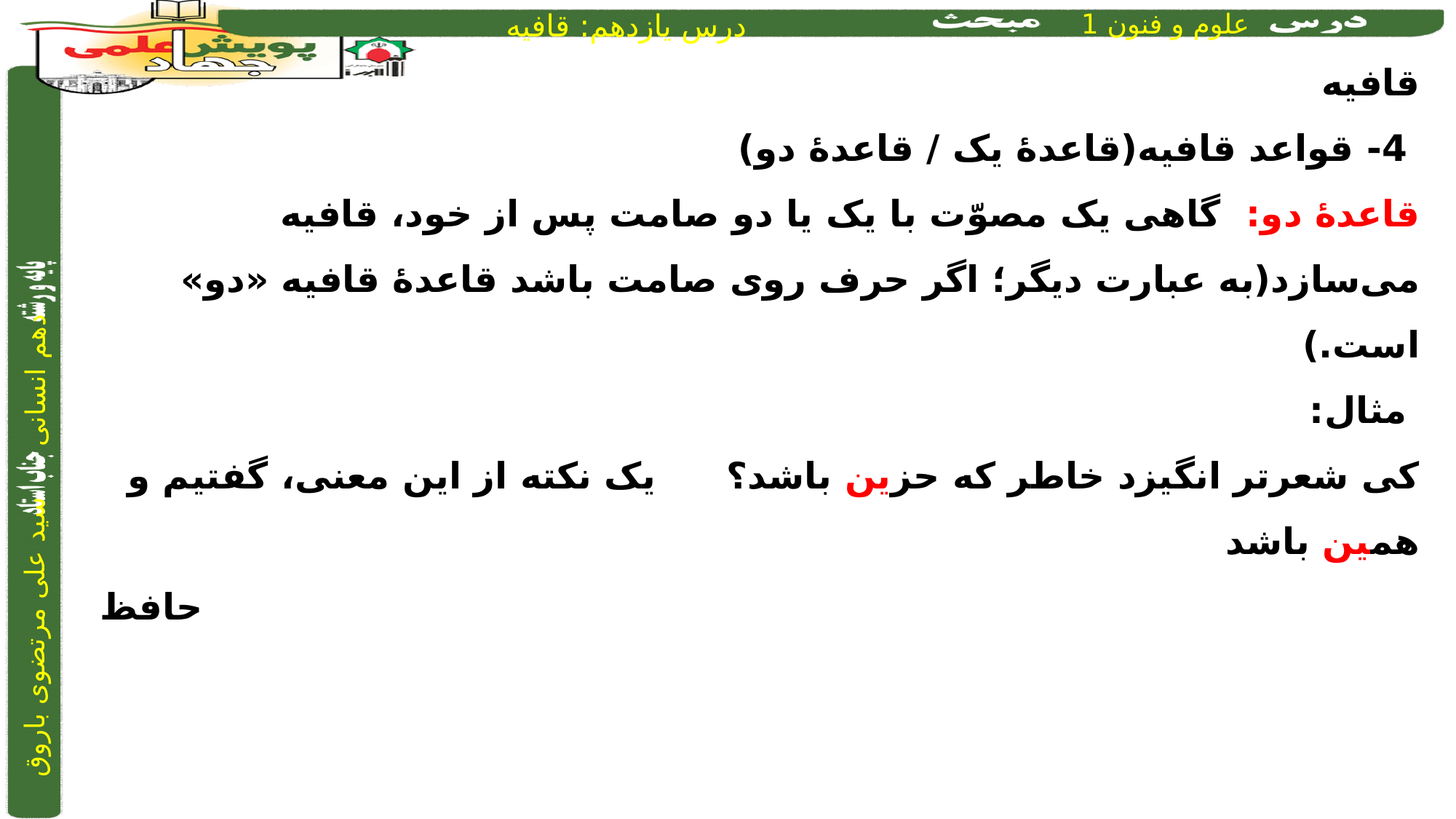

قافیه
 4- قواعد قافیه(قاعدۀ یک / قاعدۀ دو)
قاعدۀ دو:  گاهی یک مصوّت با یک یا دو صامت پس از خود، قافیه می‌سازد(به عبارت دیگر؛ اگر حرف روی صامت باشد قاعدۀ قافیه «دو» است.)
 مثال:
کی شعرتر انگیزد خاطر که حزین باشد؟ 		یک نکته از این معنی، گفتیم و همین باشد
حافظ